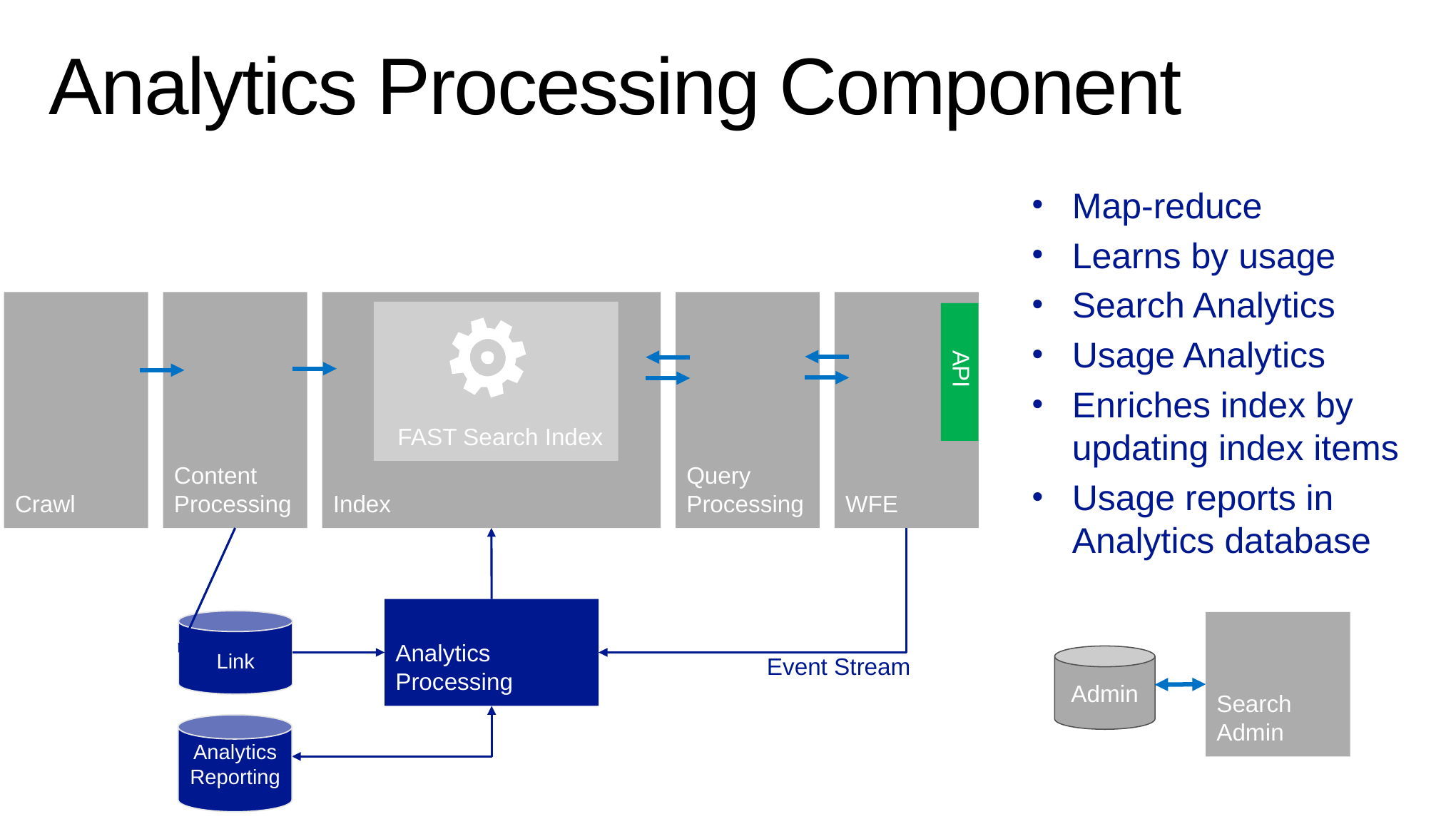

# Analytics Processing Component
Map-reduce
Learns by usage
Search Analytics
Usage Analytics
Enriches index by updating index items
Usage reports in Analytics database
Index

Crawl
Content
Processing
Query
Processing
WFE
  FAST Search Index
API

Analytics
Processing
Link
Search
Admin
Event Stream
Admin
Analytics Reporting